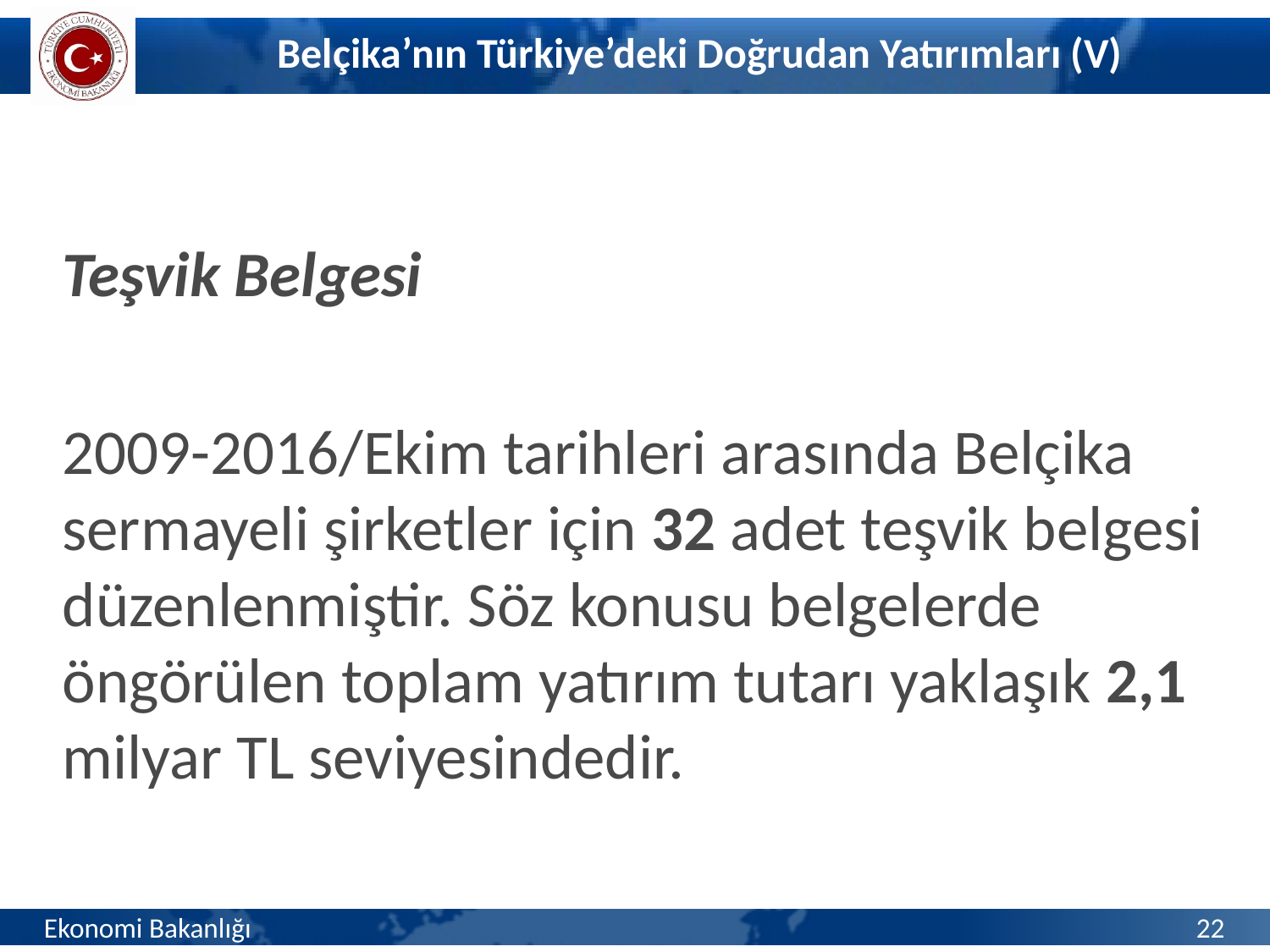

# Belçika’nın Türkiye’deki Doğrudan Yatırımları (V)

Teşvik Belgesi

2009-2016/Ekim tarihleri arasında Belçika sermayeli şirketler için 32 adet teşvik belgesi düzenlenmiştir. Söz konusu belgelerde öngörülen toplam yatırım tutarı yaklaşık 2,1 milyar TL seviyesindedir.
Ekonomi Bakanlığı
22